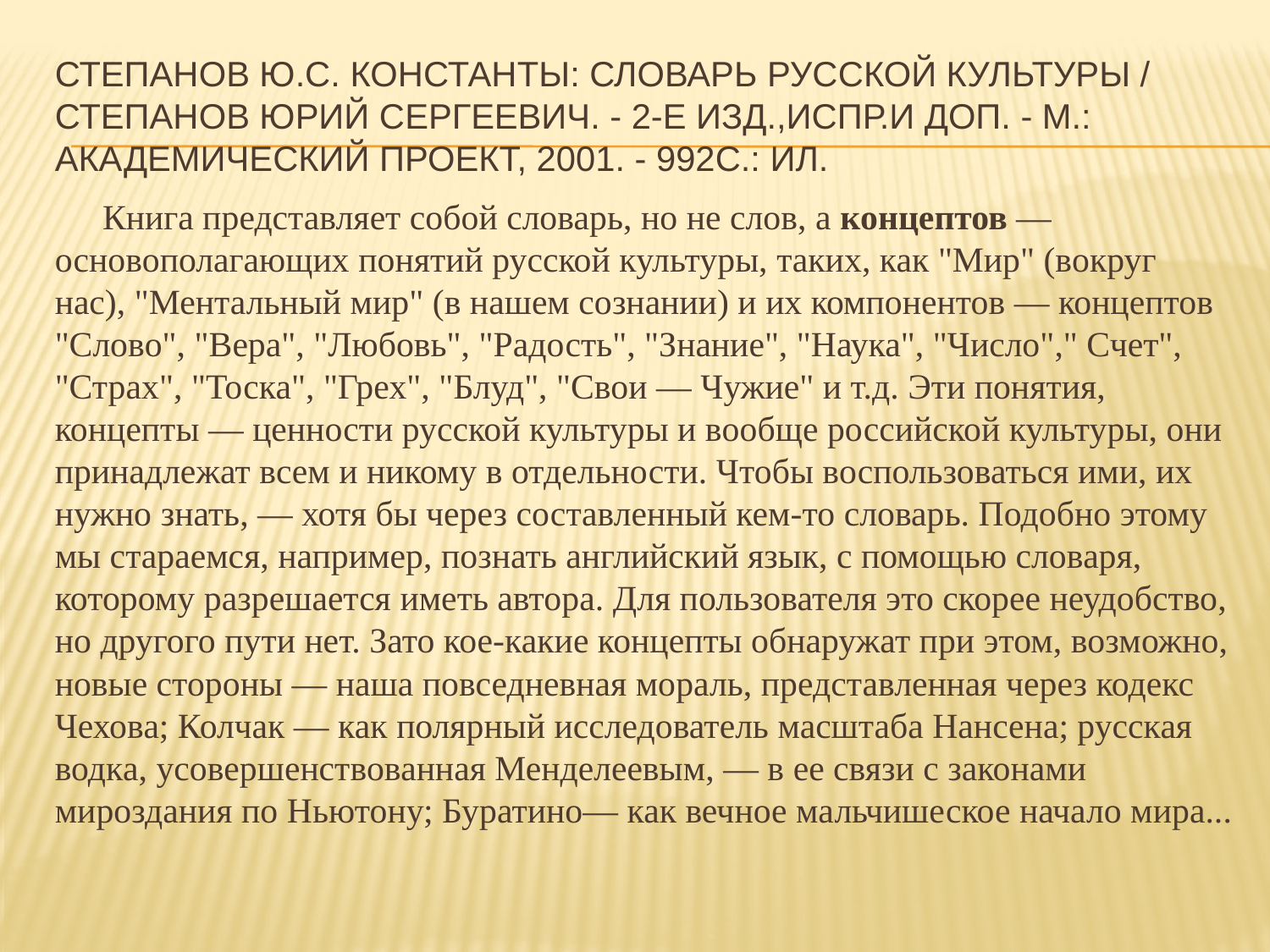

# Степанов Ю.С. Константы: Словарь русской культуры / Степанов Юрий Сергеевич. - 2-е изд.,испр.и доп. - М.: Академический проект, 2001. - 992с.: ил.

Книга представляет собой словарь, но не слов, а концептов — основополагающих понятий русской культуры, таких, как "Мир" (вокруг нас), "Ментальный мир" (в нашем сознании) и их компонентов — концептов "Слово", "Вера", "Любовь", "Радость", "Знание", "Наука", "Число"," Счет", "Страх", "Тоска", "Грех", "Блуд", "Свои — Чужие" и т.д. Эти понятия, концепты — ценности русской культуры и вообще российской культуры, они принадлежат всем и никому в отдельности. Чтобы воспользоваться ими, их нужно знать, — хотя бы через составленный кем-то словарь. Подобно этому мы стараемся, например, познать английский язык, с помощью словаря, которому разрешается иметь автора. Для пользователя это скорее неудобство, но другого пути нет. Зато кое-какие концепты обнаружат при этом, возможно, новые стороны — наша повседневная мораль, представленная через кодекс Чехова; Колчак — как полярный исследователь масштаба Нансена; русская водка, усовершенствованная Менделеевым, — в ее связи с законами мироздания по Ньютону; Буратино— как вечное мальчишеское начало мира...